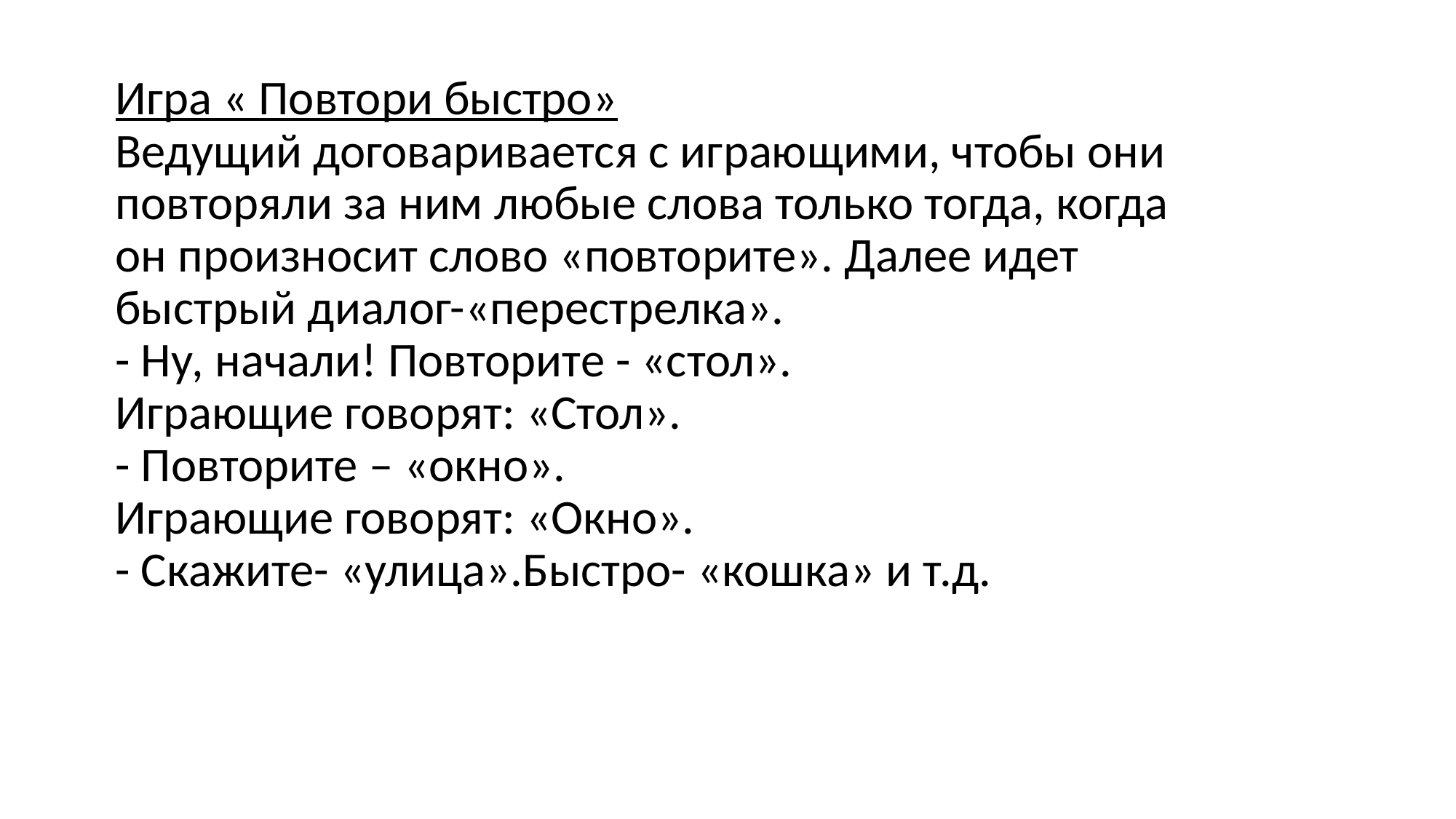

# Игра « Повтори быстро» Ведущий договаривается с играющими, чтобы они повторяли за ним любые слова только тогда, когда он произносит слово «повторите». Далее идет быстрый диалог-«перестрелка». - Ну, начали! Повторите - «стол». Играющие говорят: «Стол». - Повторите – «окно». Играющие говорят: «Окно». - Скажите- «улица».Быстро- «кошка» и т.д.